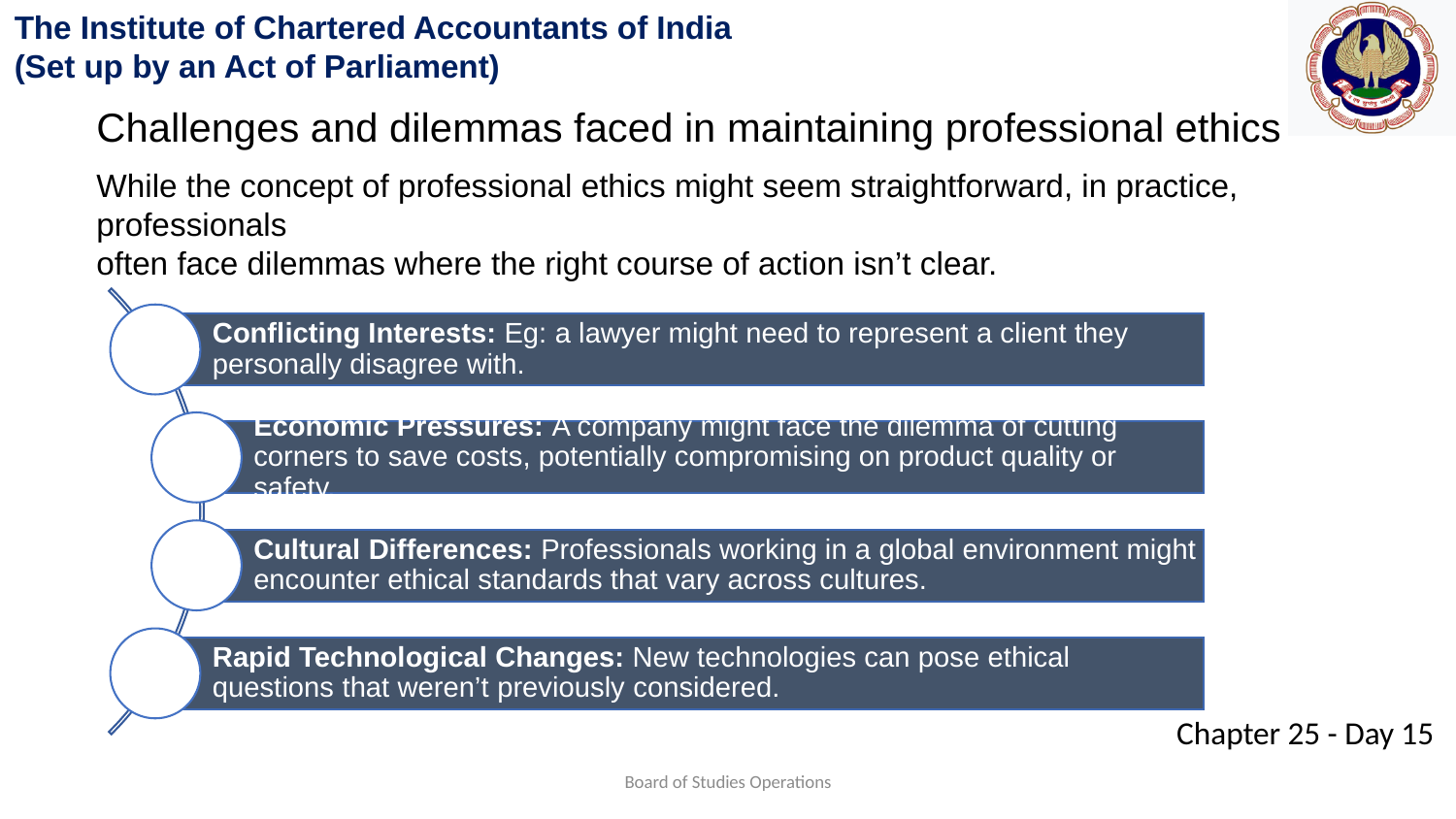

Challenges and dilemmas faced in maintaining professional ethics

While the concept of professional ethics might seem straightforward, in practice, professionals
often face dilemmas where the right course of action isn’t clear.
Conflicting Interests: Eg: a lawyer might need to represent a client they personally disagree with.
Economic Pressures: A company might face the dilemma of cutting corners to save costs, potentially compromising on product quality or safety.
Cultural Differences: Professionals working in a global environment might encounter ethical standards that vary across cultures.
Rapid Technological Changes: New technologies can pose ethical questions that weren’t previously considered.
Board of Studies Operations